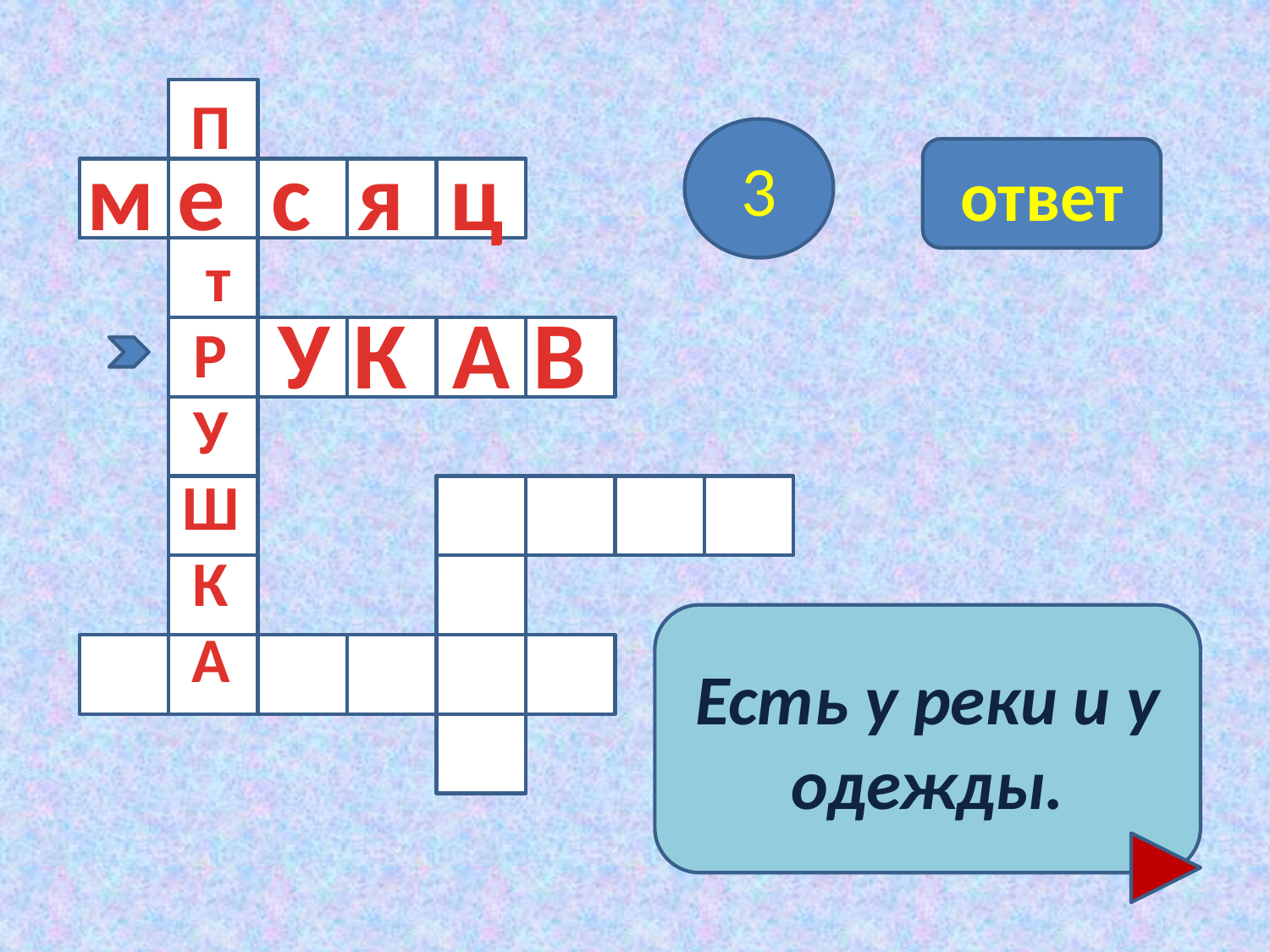

П

 т
Р
У
Ш
К
А
3
  м е  с  я  ц
ответ
    У К  А В

Есть у реки и у одежды.